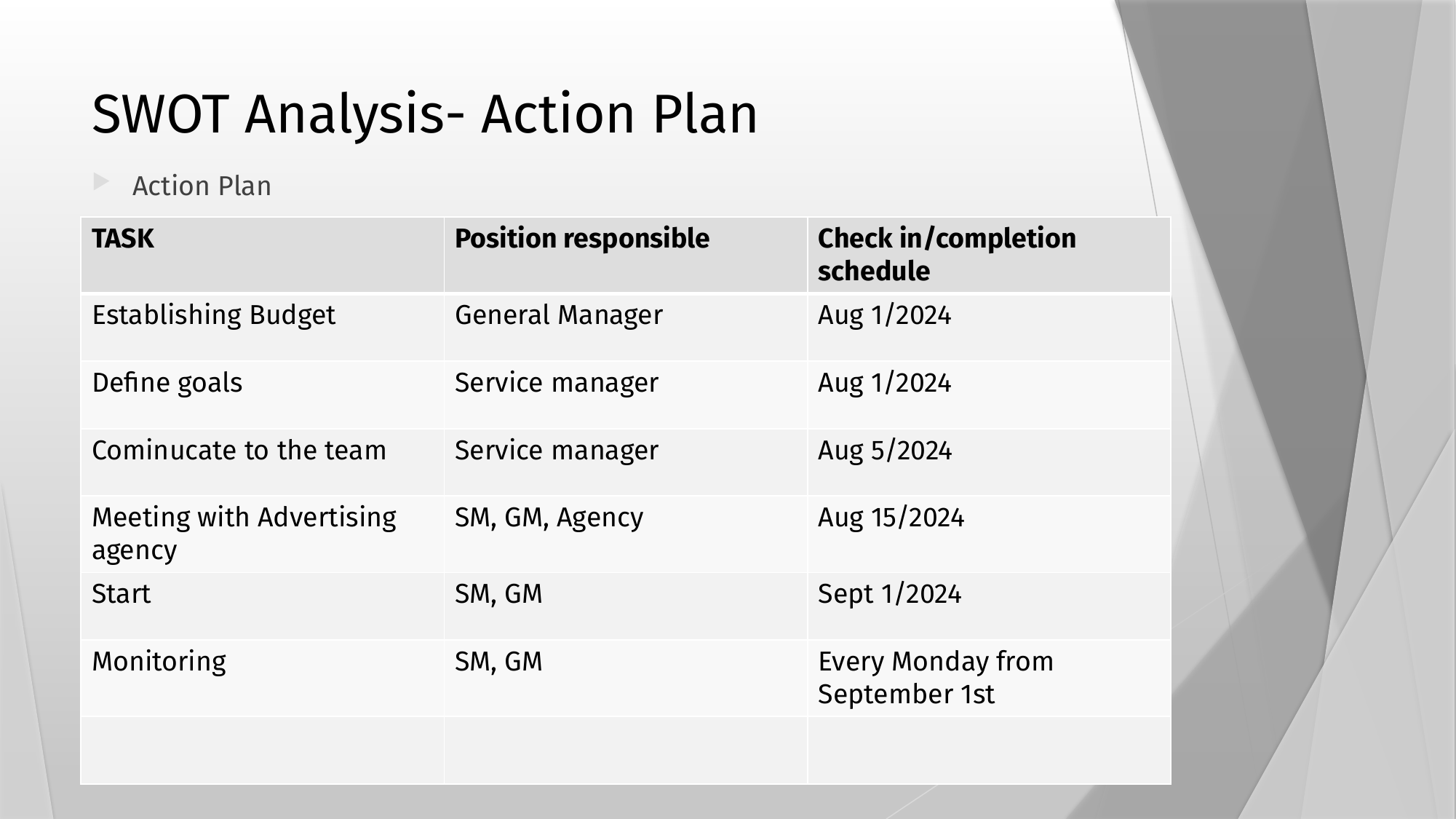

# SWOT Analysis- Action Plan
Action Plan

| TASK | Position responsible | Check in/completion schedule |
| --- | --- | --- |
| Establishing Budget | General Manager | Aug 1/2024 |
| Define goals | Service manager | Aug 1/2024 |
| Cominucate to the team | Service manager | Aug 5/2024 |
| Meeting with Advertising agency | SM, GM, Agency | Aug 15/2024 |
| Start | SM, GM | Sept 1/2024 |
| Monitoring | SM, GM | Every Monday from September 1st |
|  |  |  |